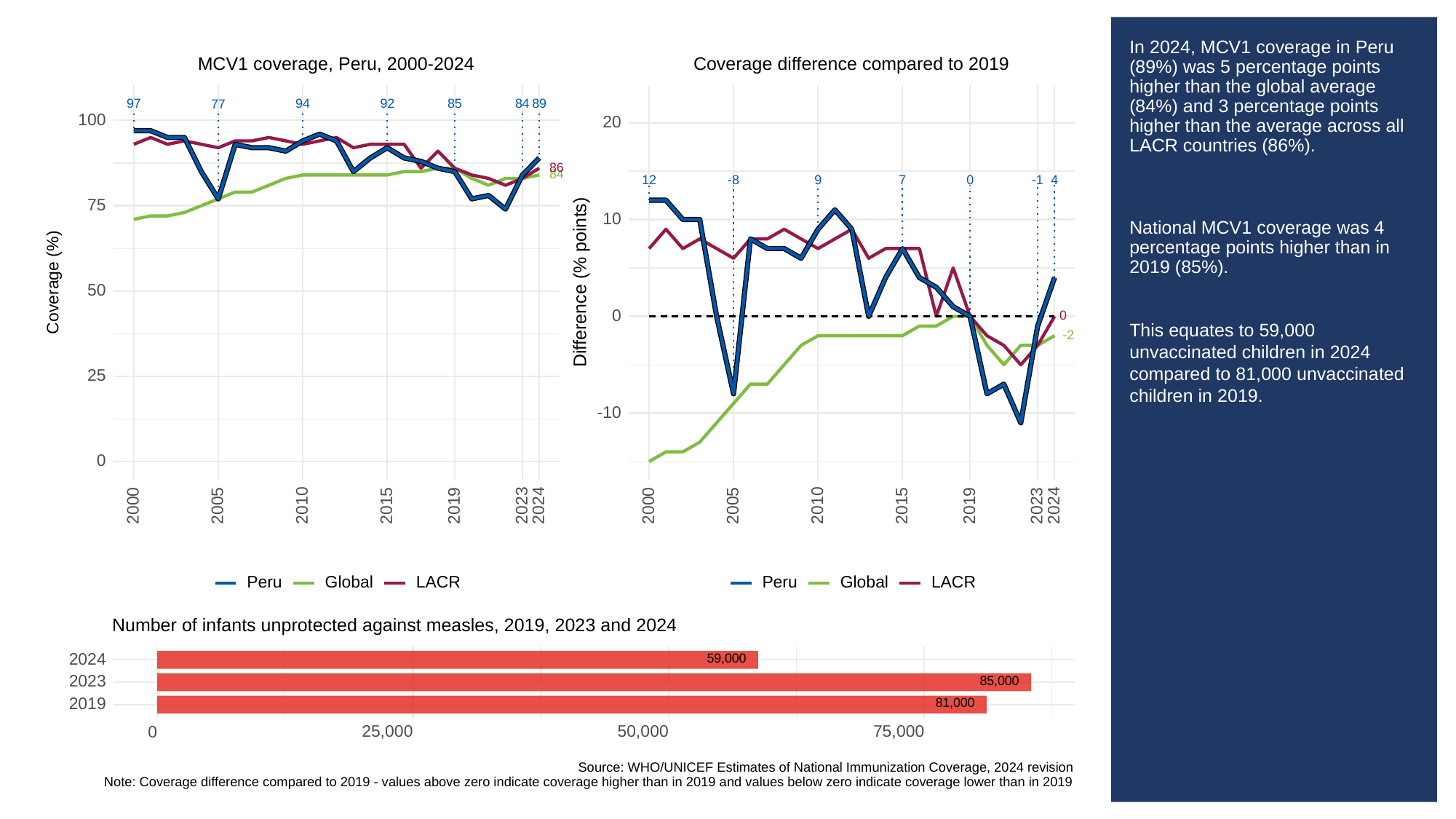

# In 2024, MCV1 coverage in Peru (89%) was 5 percentage points higher than the global average (84%) and 3 percentage points higher than the average across all LACR countries (86%).

National MCV1 coverage was 4 percentage points higher than in 2019 (85%).

This equates to 59,000 unvaccinated children in 2024 compared to 81,000 unvaccinated children in 2019.

MCV1 coverage, Peru, 2000-2024
Coverage difference compared to 2019

97
94
92
85
84
89
77

100
20

86

84

-8
9
0
12
-1
4
7

75

10

Difference (% points)
Coverage (%)
50

0
0

-2

25

-10

0

2023
2023
2000
2005
2010
2015
2019
2024
2000
2005
2010
2015
2019
2024
Global
LACR
Global
LACR
Peru
Peru

Number of infants unprotected against measles, 2019, 2023 and 2024

59,000
2024

85,000
2023

81,000
2019

25,000
50,000
75,000
0
Source: WHO/UNICEF Estimates of National Immunization Coverage, 2024 revision
Note: Coverage difference compared to 2019 - values above zero indicate coverage higher than in 2019 and values below zero indicate coverage lower than in 2019